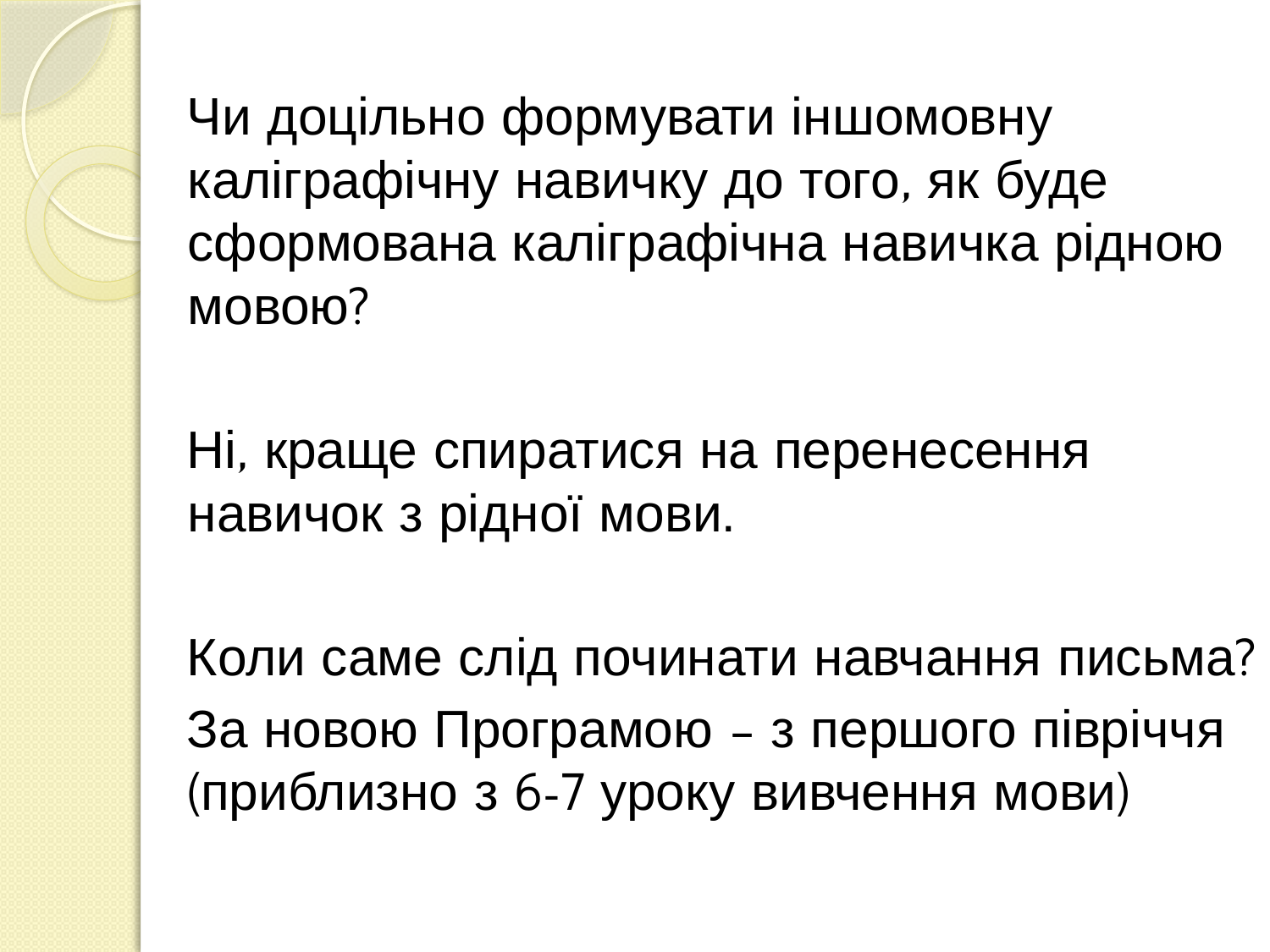

Чи доцільно формувати іншомовну каліграфічну навичку до того, як буде сформована каліграфічна навичка рідною мовою?

Ні, краще спиратися на перенесення навичок з рідної мови.

Коли саме слід починати навчання письма?
За новою Програмою – з першого півріччя (приблизно з 6-7 уроку вивчення мови)